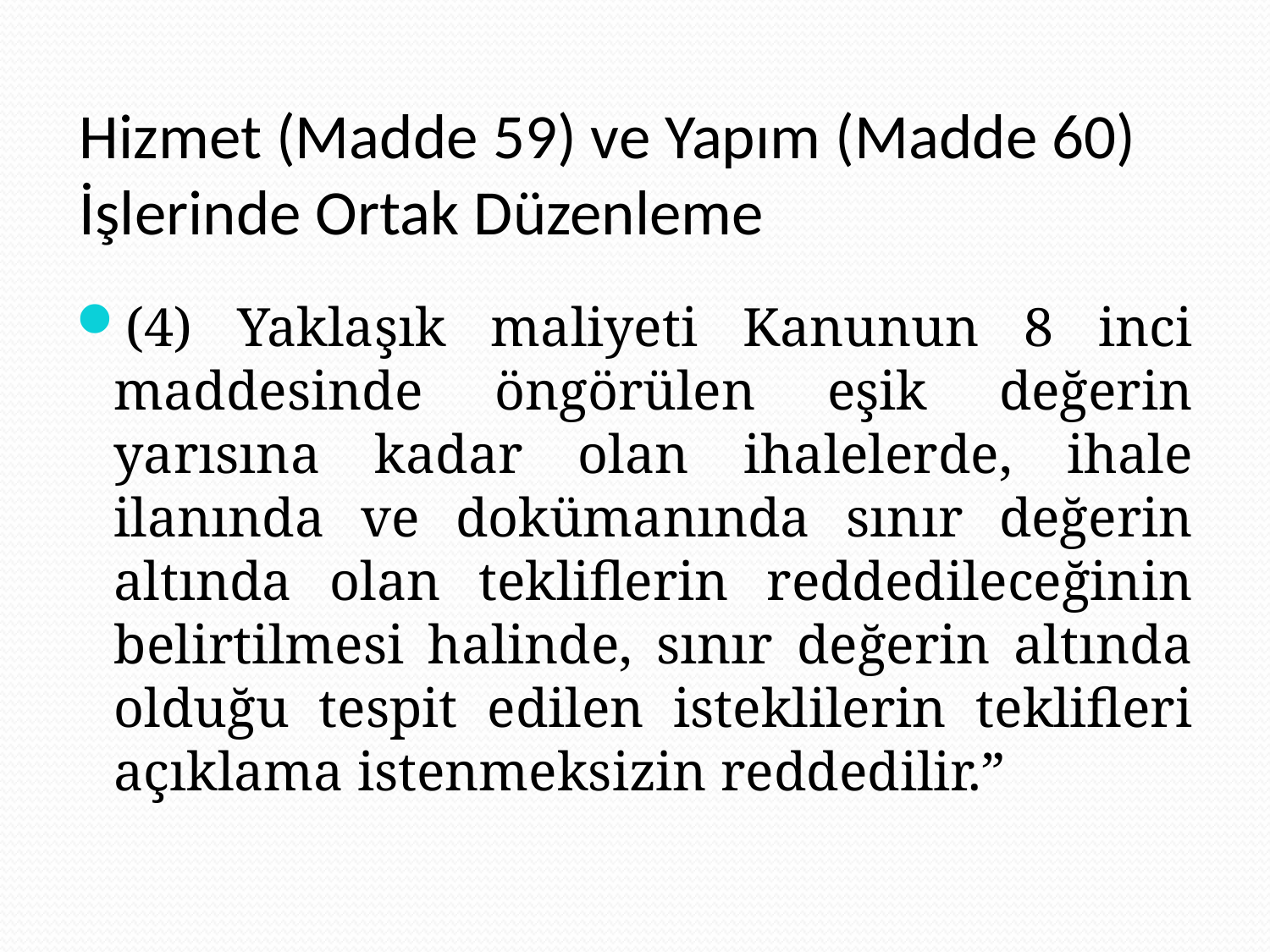

# Hizmet (Madde 59) ve Yapım (Madde 60) İşlerinde Ortak Düzenleme
(4) Yaklaşık maliyeti Kanunun 8 inci maddesinde öngörülen eşik değerin yarısına kadar olan ihalelerde, ihale ilanında ve dokümanında sınır değerin altında olan tekliflerin reddedileceğinin belirtilmesi halinde, sınır değerin altında olduğu tespit edilen isteklilerin teklifleri açıklama istenmeksizin reddedilir.”